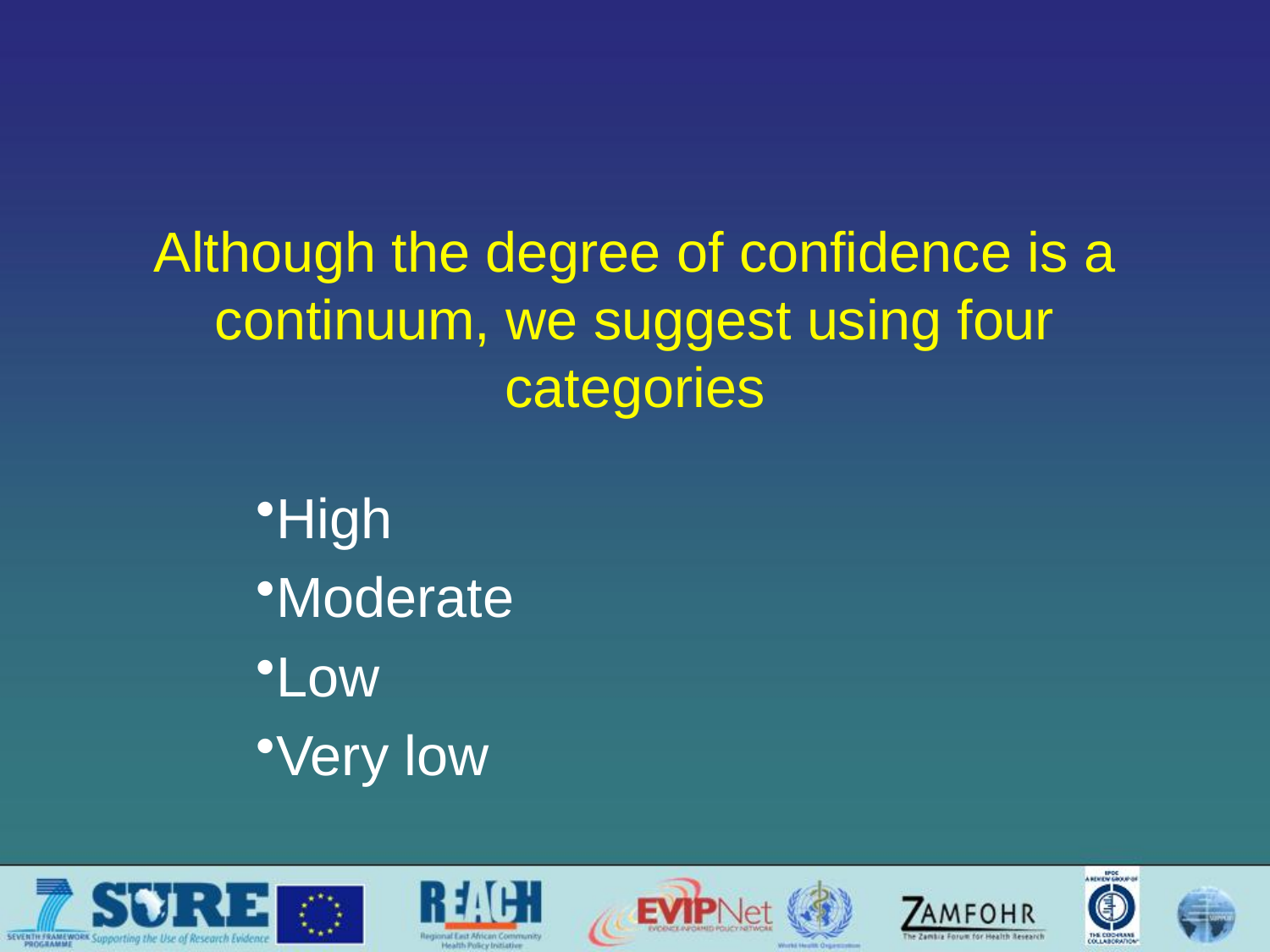

# Although the degree of confidence is a continuum, we suggest using four categories
High
Moderate
Low
Very low